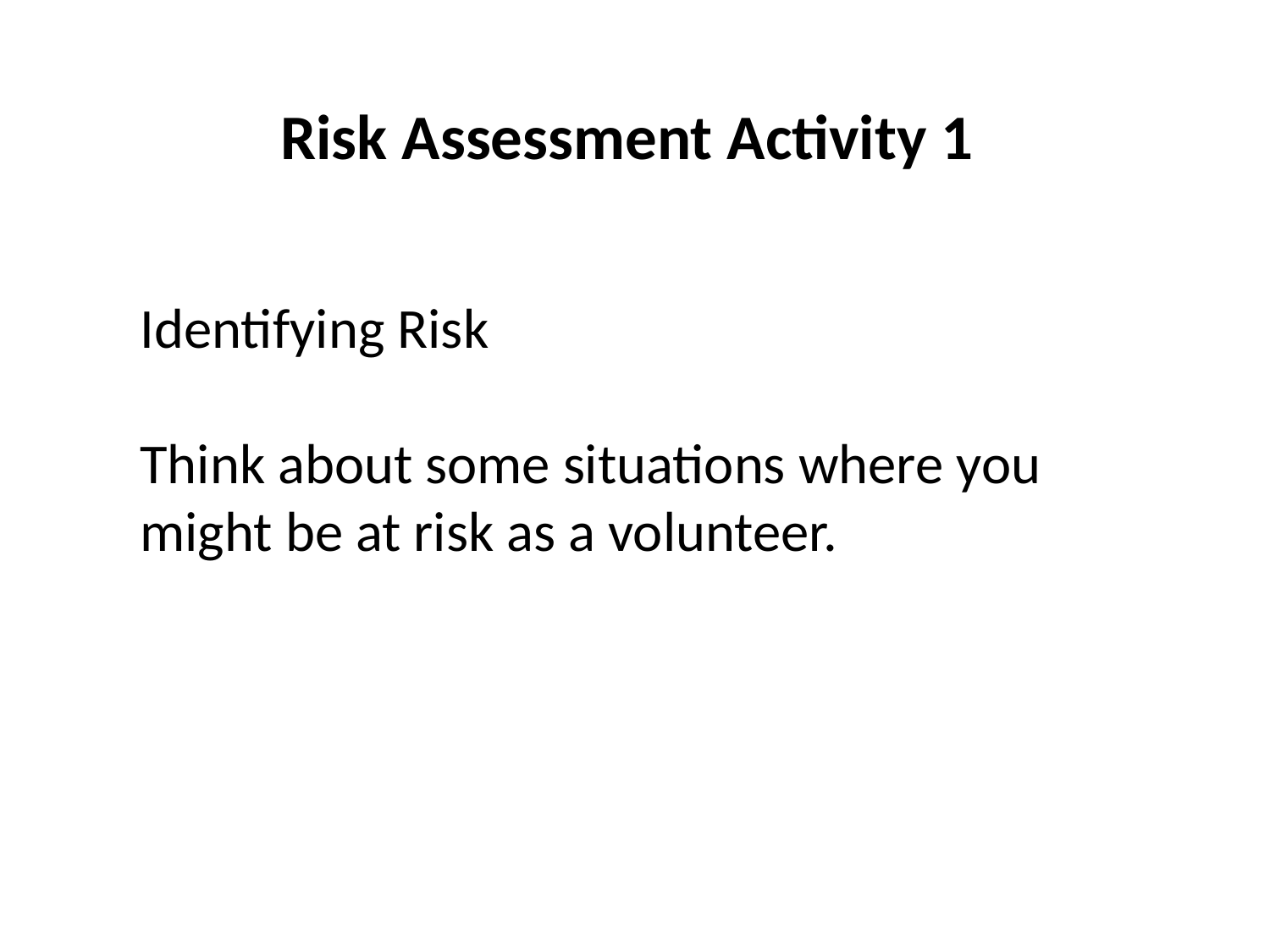

Risk Assessment Activity 1
Identifying Risk

Think about some situations where you might be at risk as a volunteer.